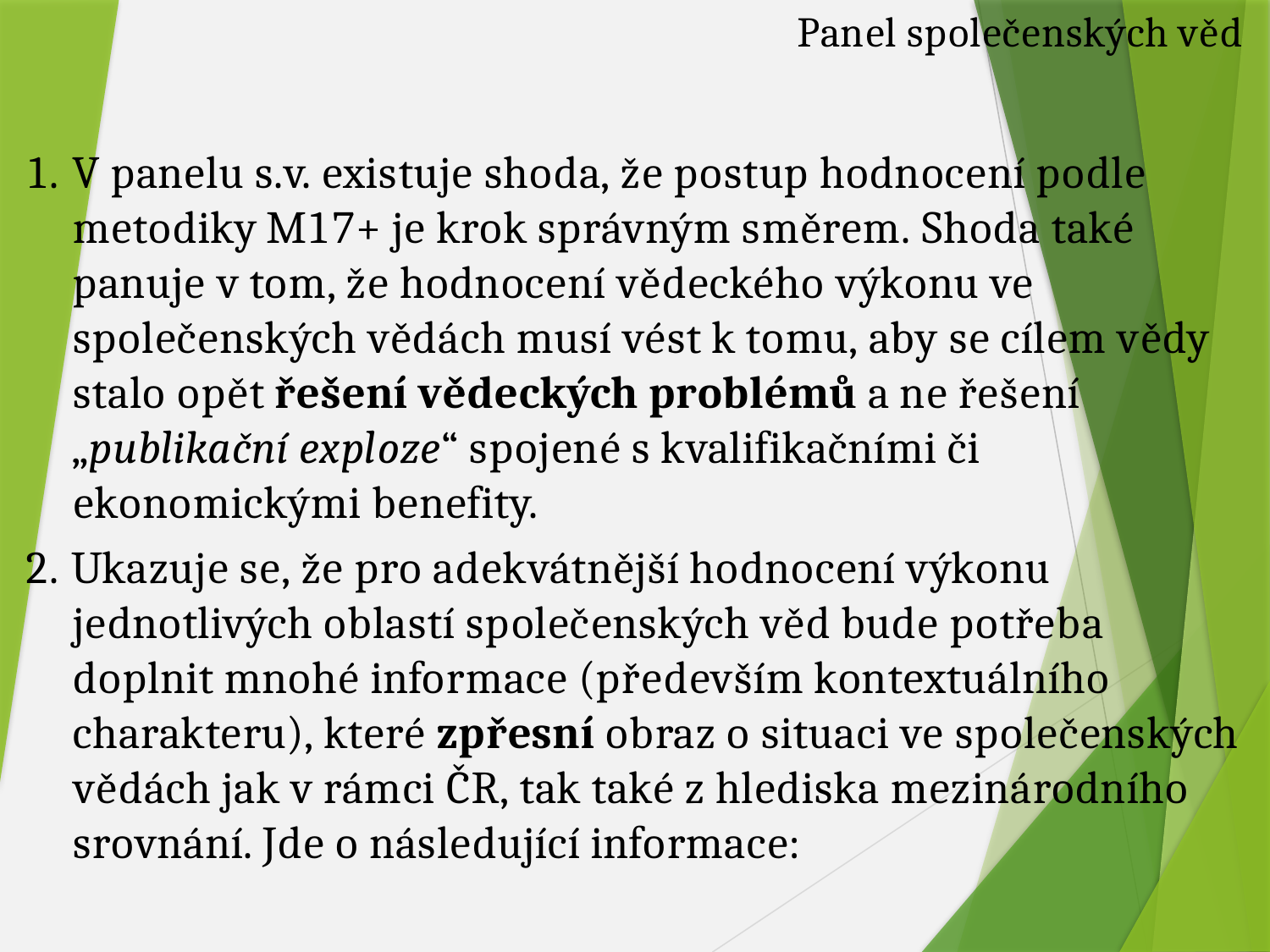

Panel společenských věd
V panelu s.v. existuje shoda, že postup hodnocení podle metodiky M17+ je krok správným směrem. Shoda také panuje v tom, že hodnocení vědeckého výkonu ve společenských vědách musí vést k tomu, aby se cílem vědy stalo opět řešení vědeckých problémů a ne řešení „publikační exploze“ spojené s kvalifikačními či ekonomickými benefity.
Ukazuje se, že pro adekvátnější hodnocení výkonu jednotlivých oblastí společenských věd bude potřeba doplnit mnohé informace (především kontextuálního charakteru), které zpřesní obraz o situaci ve společenských vědách jak v rámci ČR, tak také z hlediska mezinárodního srovnání. Jde o následující informace: